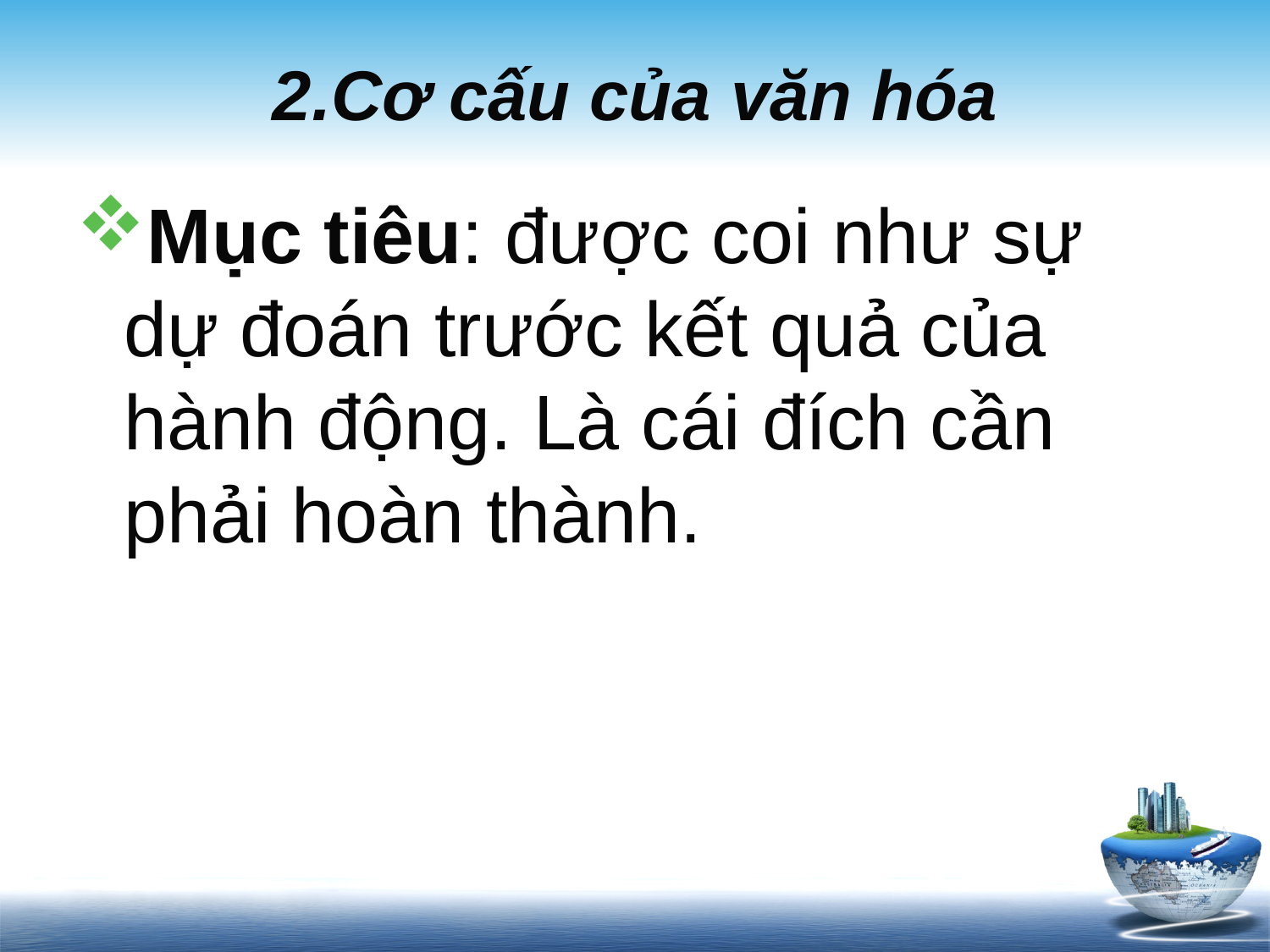

# 2.Cơ cấu của văn hóa
Mục tiêu: được coi như sự dự đoán trước kết quả của hành động. Là cái đích cần phải hoàn thành.